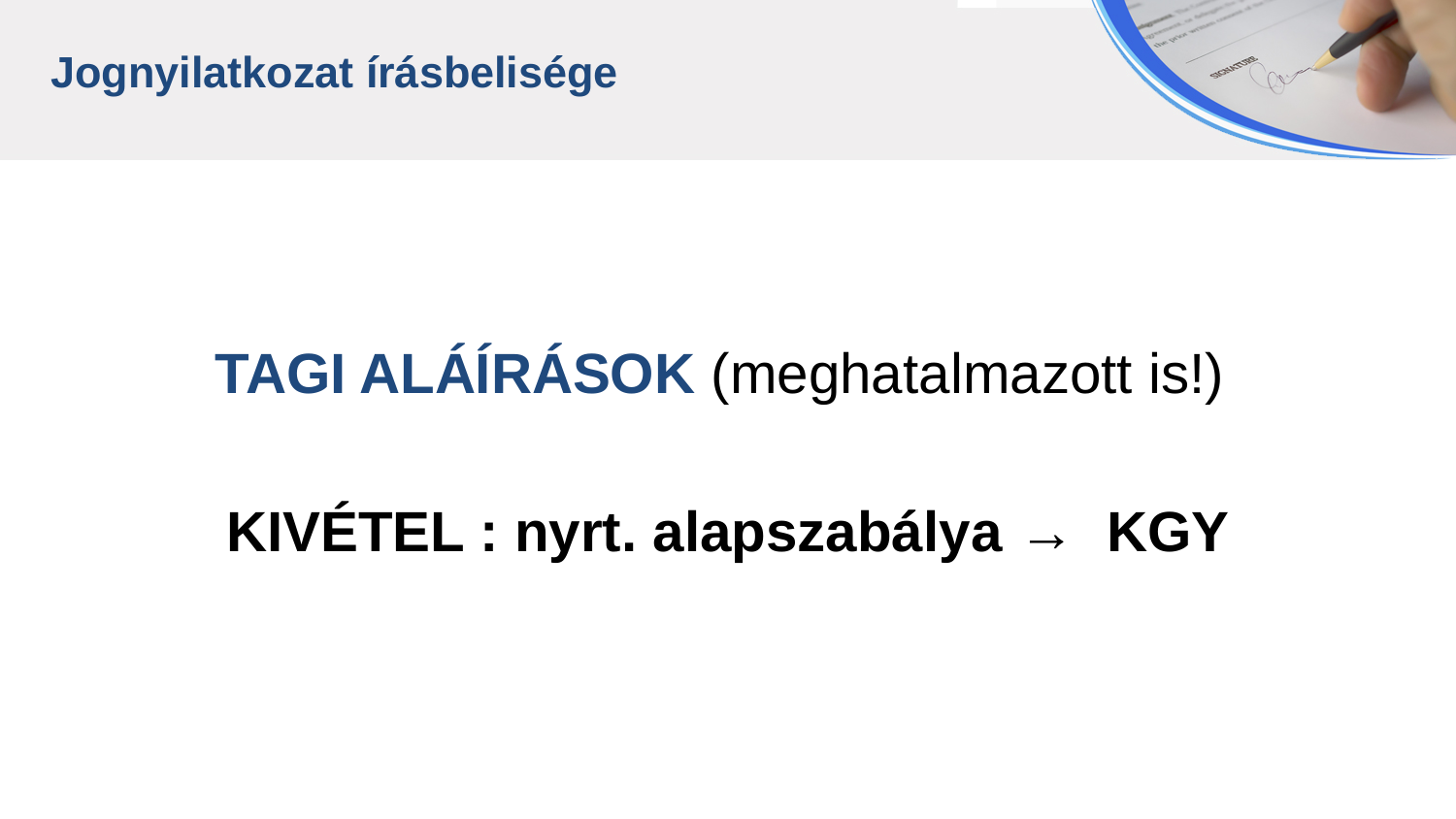

Jognyilatkozat írásbelisége
TAGI ALÁÍRÁSOK (meghatalmazott is!)

KIVÉTEL : nyrt. alapszabálya →  KGY